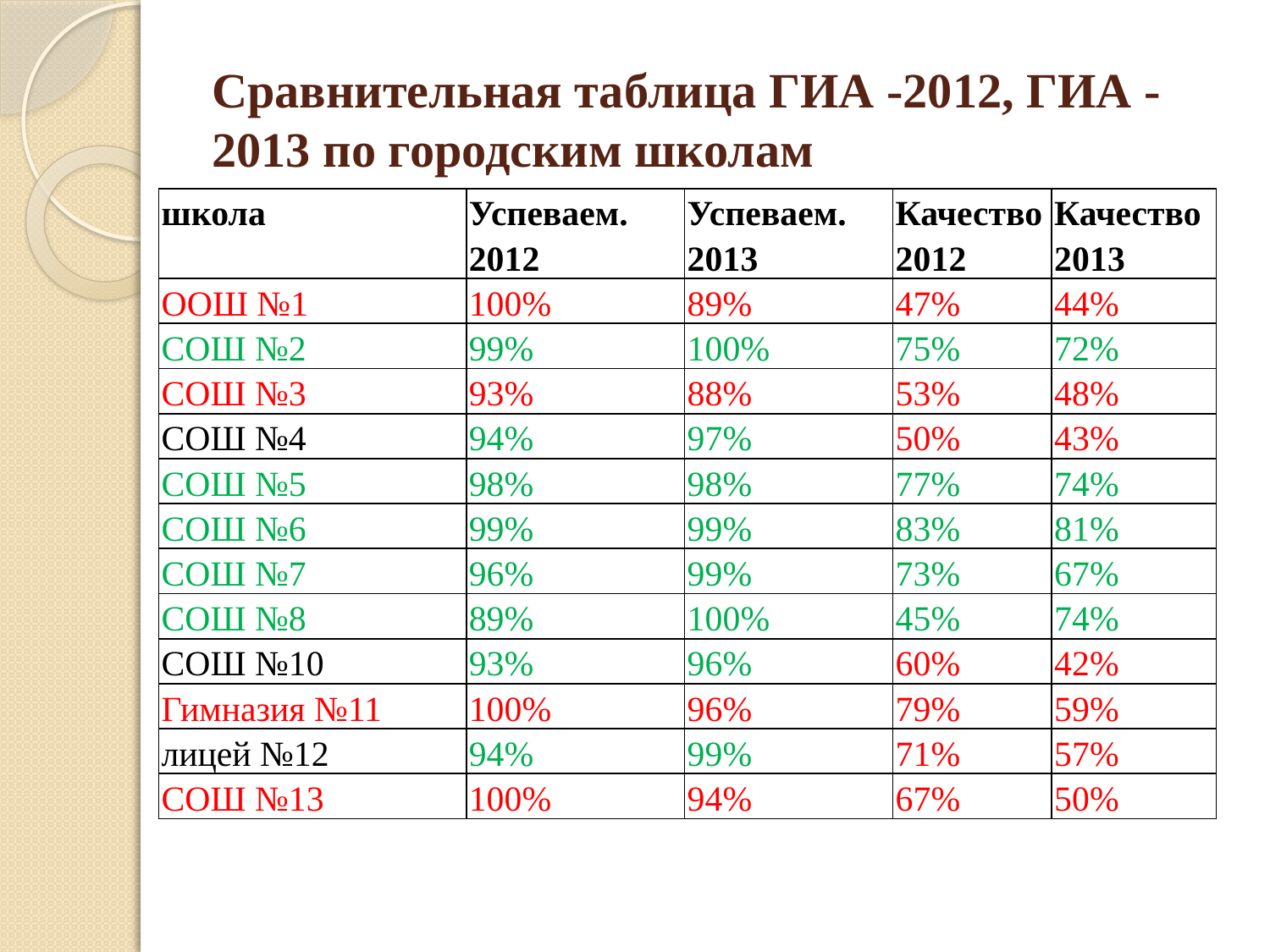

# Сравнительная таблица ГИА -2012, ГИА -2013 по городским школам
| школа | Успеваем. 2012 | Успеваем. 2013 | Качество 2012 | Качество 2013 |
| --- | --- | --- | --- | --- |
| ООШ №1 | 100% | 89% | 47% | 44% |
| СОШ №2 | 99% | 100% | 75% | 72% |
| СОШ №3 | 93% | 88% | 53% | 48% |
| СОШ №4 | 94% | 97% | 50% | 43% |
| СОШ №5 | 98% | 98% | 77% | 74% |
| СОШ №6 | 99% | 99% | 83% | 81% |
| СОШ №7 | 96% | 99% | 73% | 67% |
| СОШ №8 | 89% | 100% | 45% | 74% |
| СОШ №10 | 93% | 96% | 60% | 42% |
| Гимназия №11 | 100% | 96% | 79% | 59% |
| лицей №12 | 94% | 99% | 71% | 57% |
| СОШ №13 | 100% | 94% | 67% | 50% |